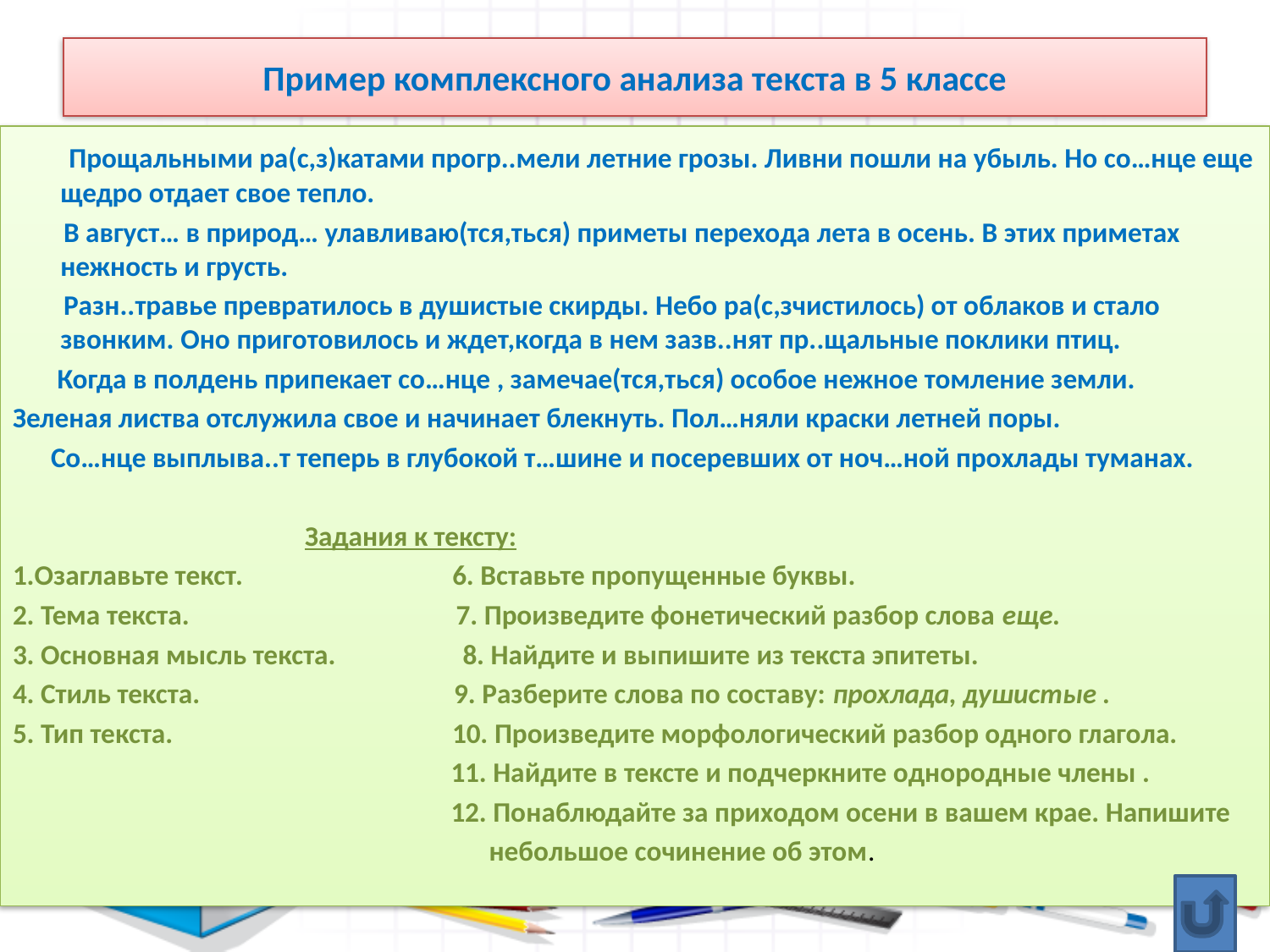

# Пример комплексного анализа текста в 5 классе
       Прощальными ра(с,з)катами прогр..мели летние грозы. Ливни пошли на убыль. Но со…нце еще щедро отдает свое тепло.
        В август… в природ… улавливаю(тся,ться) приметы перехода лета в осень. В этих приметах нежность и грусть.
        Разн..травье превратилось в душистые скирды. Небо ра(с,зчистилось) от облаков и стало звонким. Оно приготовилось и ждет,когда в нем зазв..нят пр..щальные поклики птиц.
       Когда в полдень припекает со…нце , замечае(тся,ться) особое нежное томление земли.
Зеленая листва отслужила свое и начинает блекнуть. Пол…няли краски летней поры.
      Со…нце выплыва..т теперь в глубокой т…шине и посеревших от ноч…ной прохлады туманах.

                                              Задания к тексту:
1.Озаглавьте текст.                                 6. Вставьте пропущенные буквы.
2. Тема текста.                                          7. Произведите фонетический разбор слова еще.
3. Основная мысль текста.                    8. Найдите и выпишите из текста эпитеты.
4. Стиль текста.                                        9. Разберите слова по составу: прохлада, душистые .
5. Тип текста.                                            10. Произведите морфологический разбор одного глагола.
                                                                     11. Найдите в тексте и подчеркните однородные члены .
                                                                     12. Понаблюдайте за приходом осени в вашем крае. Напишите
                                                                           небольшое сочинение об этом.